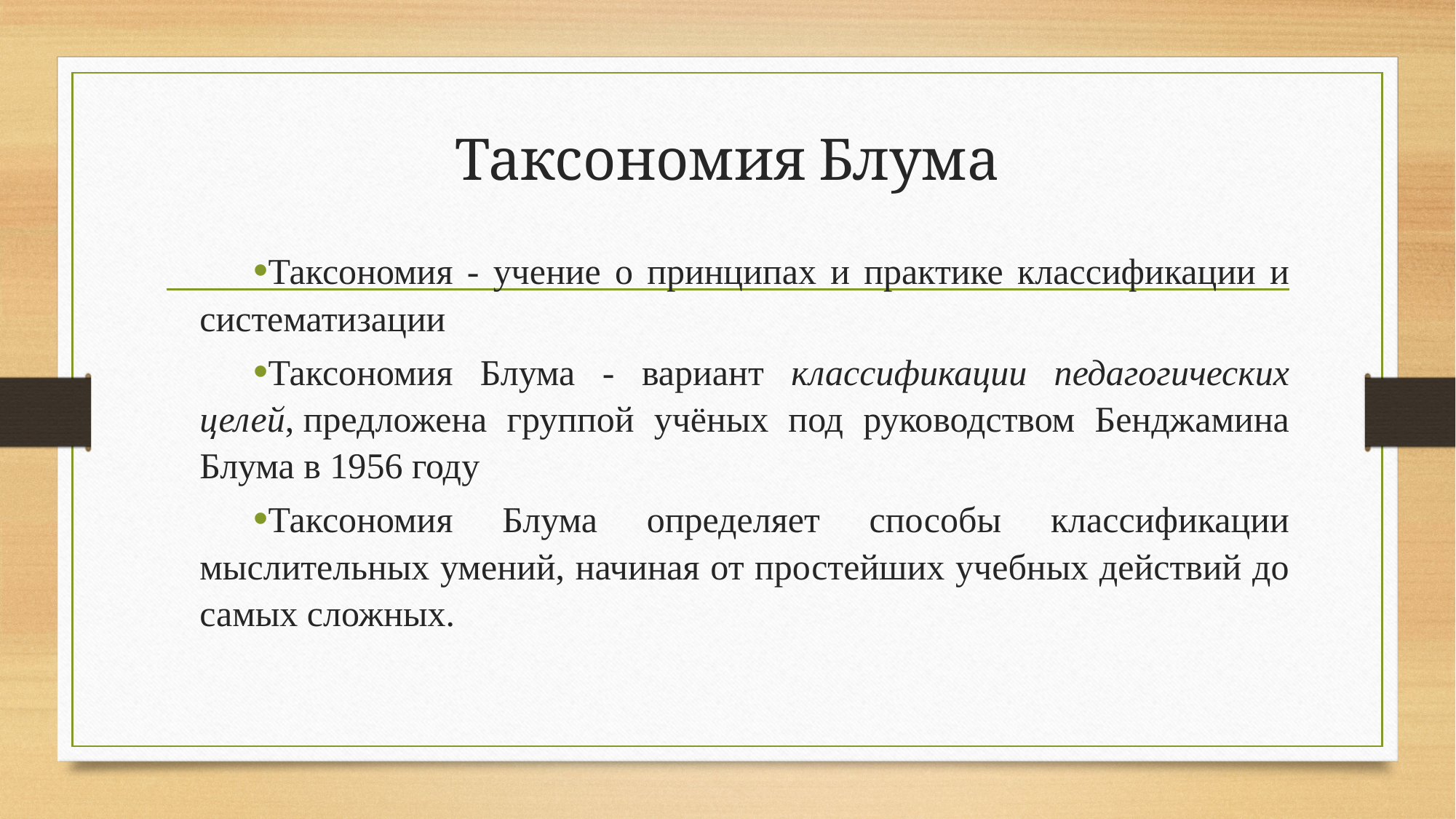

# Таксономия Блума
Таксономия - учение о принципах и практике классификации и систематизации
Таксономия Блума - вариант классификации педагогических целей, предложена группой учёных под руководством Бенджамина Блума в 1956 году
Таксономия Блума определяет способы классификации мыслительных умений, начиная от простейших учебных действий до самых сложных.